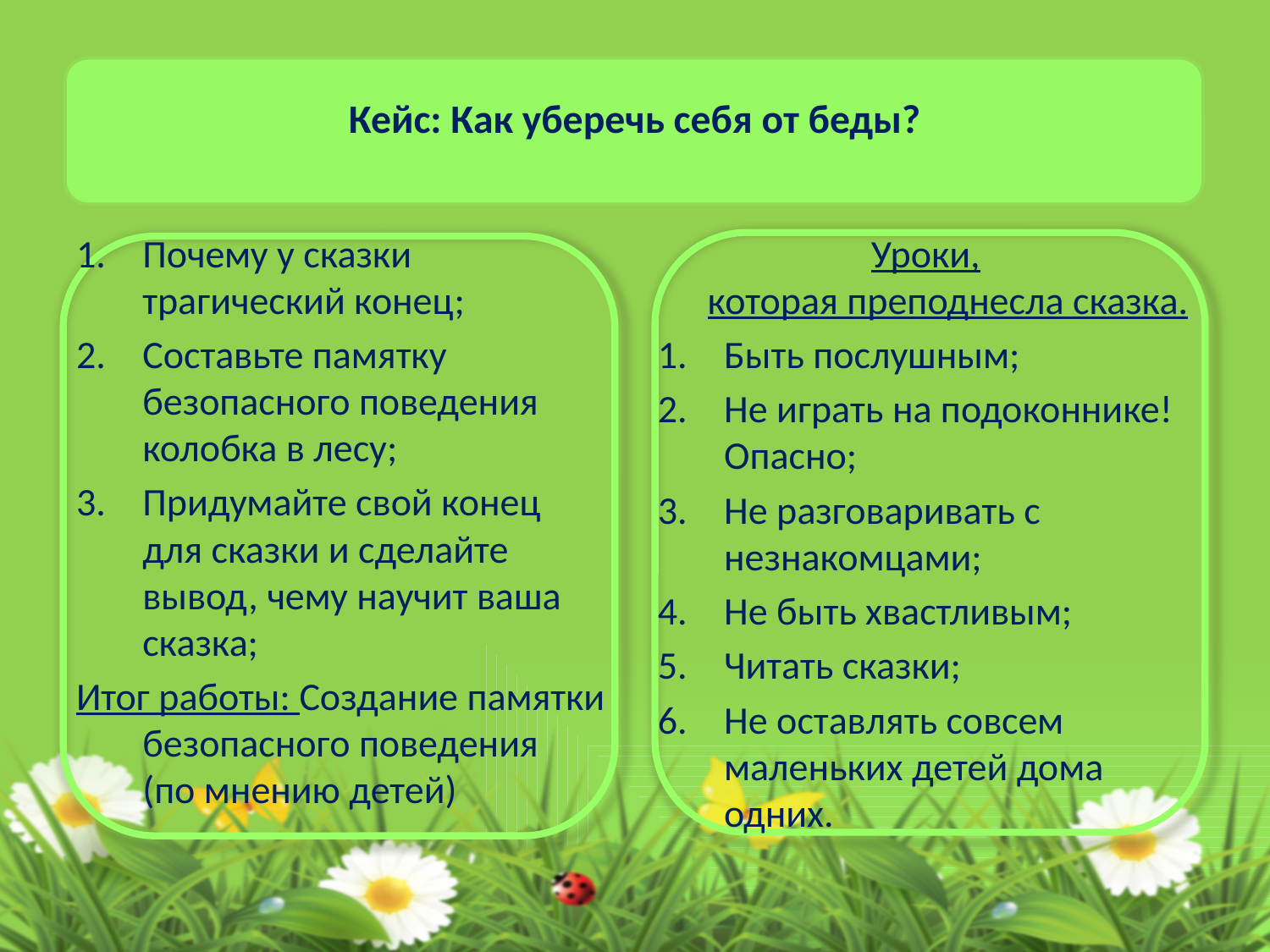

# Кейс: Как уберечь себя от беды?
Почему у сказки трагический конец;
Составьте памятку безопасного поведения колобка в лесу;
Придумайте свой конец  для сказки и сделайте вывод, чему научит ваша сказка;
Итог работы: Создание памятки безопасного поведения
(по мнению детей)

Уроки,
которая преподнесла сказка.
Быть послушным;
Не играть на подоконнике! Опасно;
Не разговаривать с незнакомцами;
Не быть хвастливым;
Читать сказки;
Не оставлять совсем маленьких детей дома одних.